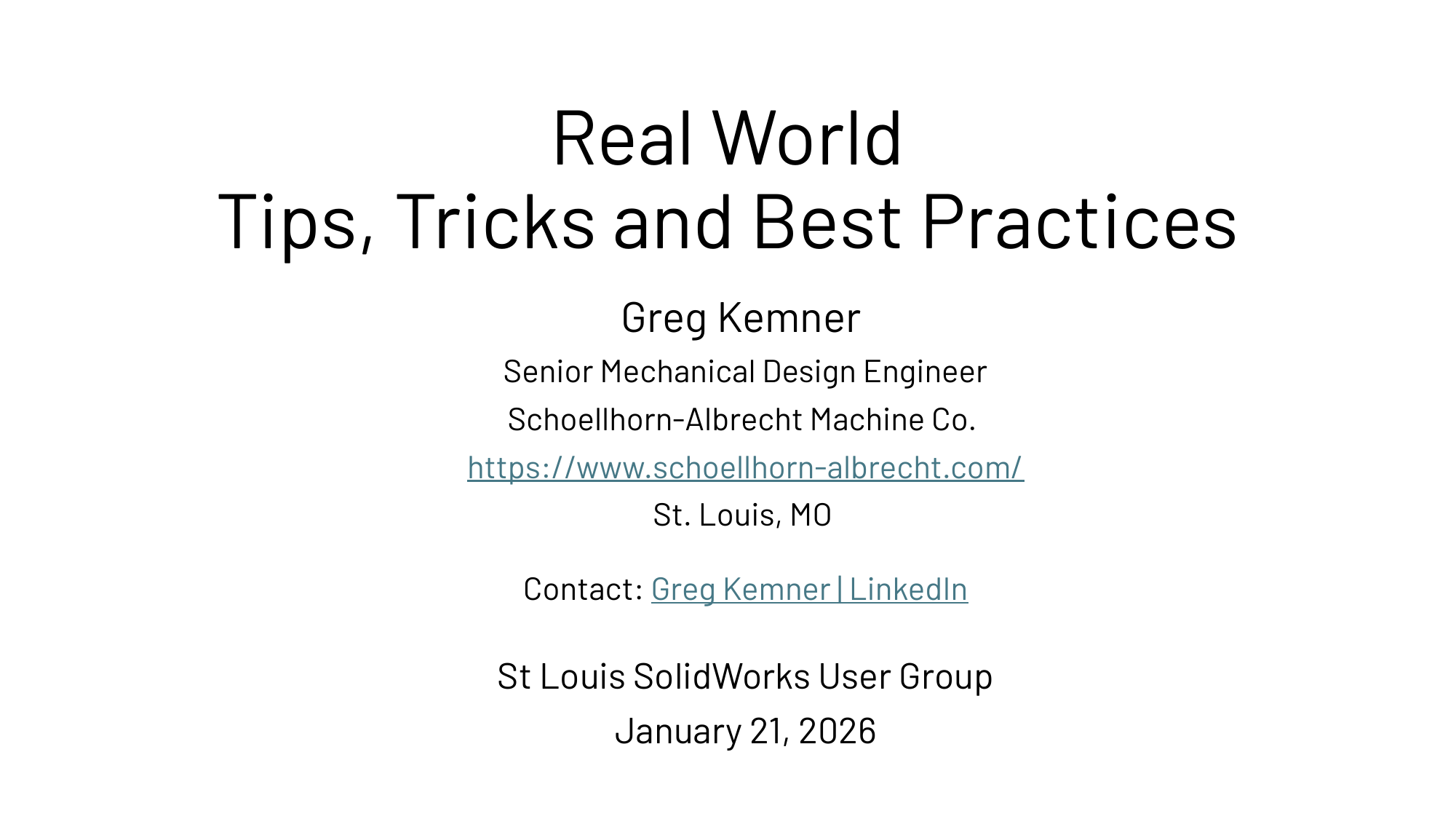

# Real World Tips, Tricks and Best Practices
Greg Kemner
Senior Mechanical Design Engineer
Schoellhorn-Albrecht Machine Co.
https://www.schoellhorn-albrecht.com/
St. Louis, MO

Contact: Greg Kemner | LinkedIn
St Louis SolidWorks User Group
January 21, 2026